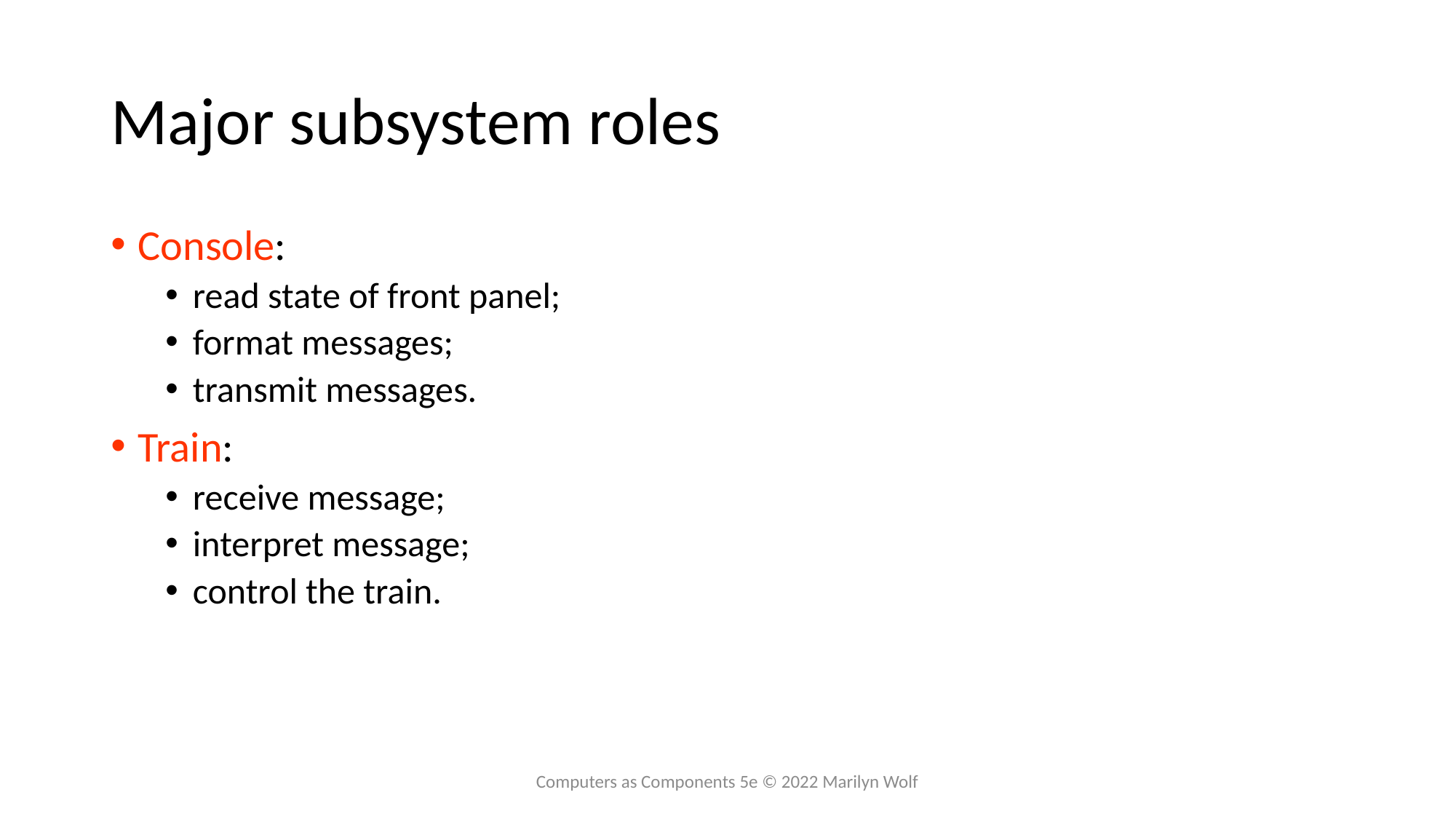

# Major subsystem roles
Console:
read state of front panel;
format messages;
transmit messages.
Train:
receive message;
interpret message;
control the train.
Computers as Components 5e © 2022 Marilyn Wolf